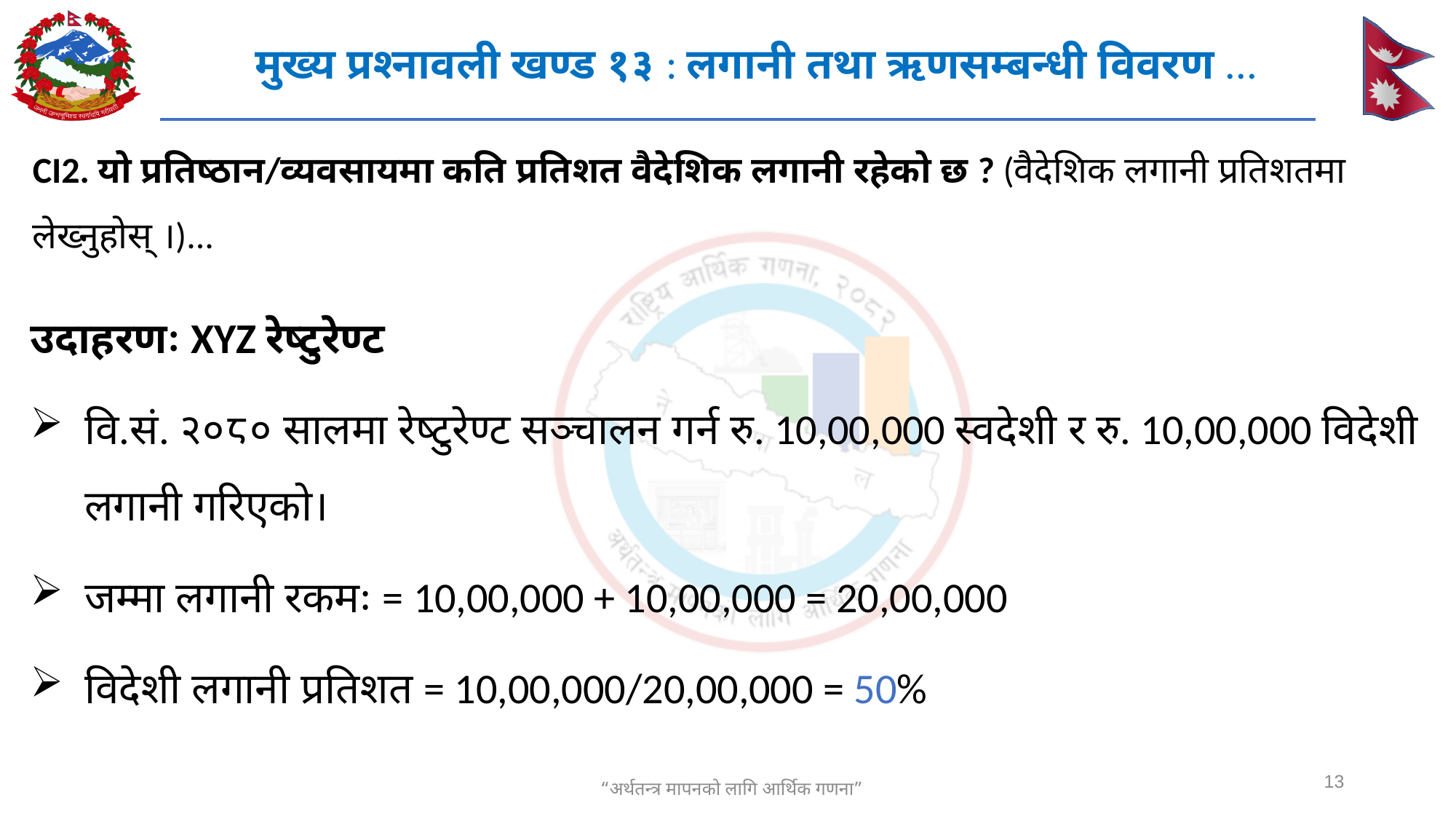

# मुख्य प्रश्नावली खण्ड १३ : लगानी तथा ऋणसम्बन्धी विवरण ...
CI2. यो प्रतिष्ठान/व्यवसायमा कति प्रतिशत वैदेशिक लगानी रहेको छ ? (वैदेशिक लगानी प्रतिशतमा लेख्नुहोस् ।)...

उदाहरणः XYZ रेष्टुरेण्ट
वि.सं. २०८० सालमा रेष्टुरेण्ट सञ्चालन गर्न रु. 10,00,000 स्वदेशी र रु. 10,00,000 विदेशी लगानी गरिएको।
जम्मा लगानी रकमः = 10,00,000 + 10,00,000 = 20,00,000
विदेशी लगानी प्रतिशत = 10,00,000/20,00,000 = 50%
13
“अर्थतन्त्र मापनको लागि आर्थिक गणना”